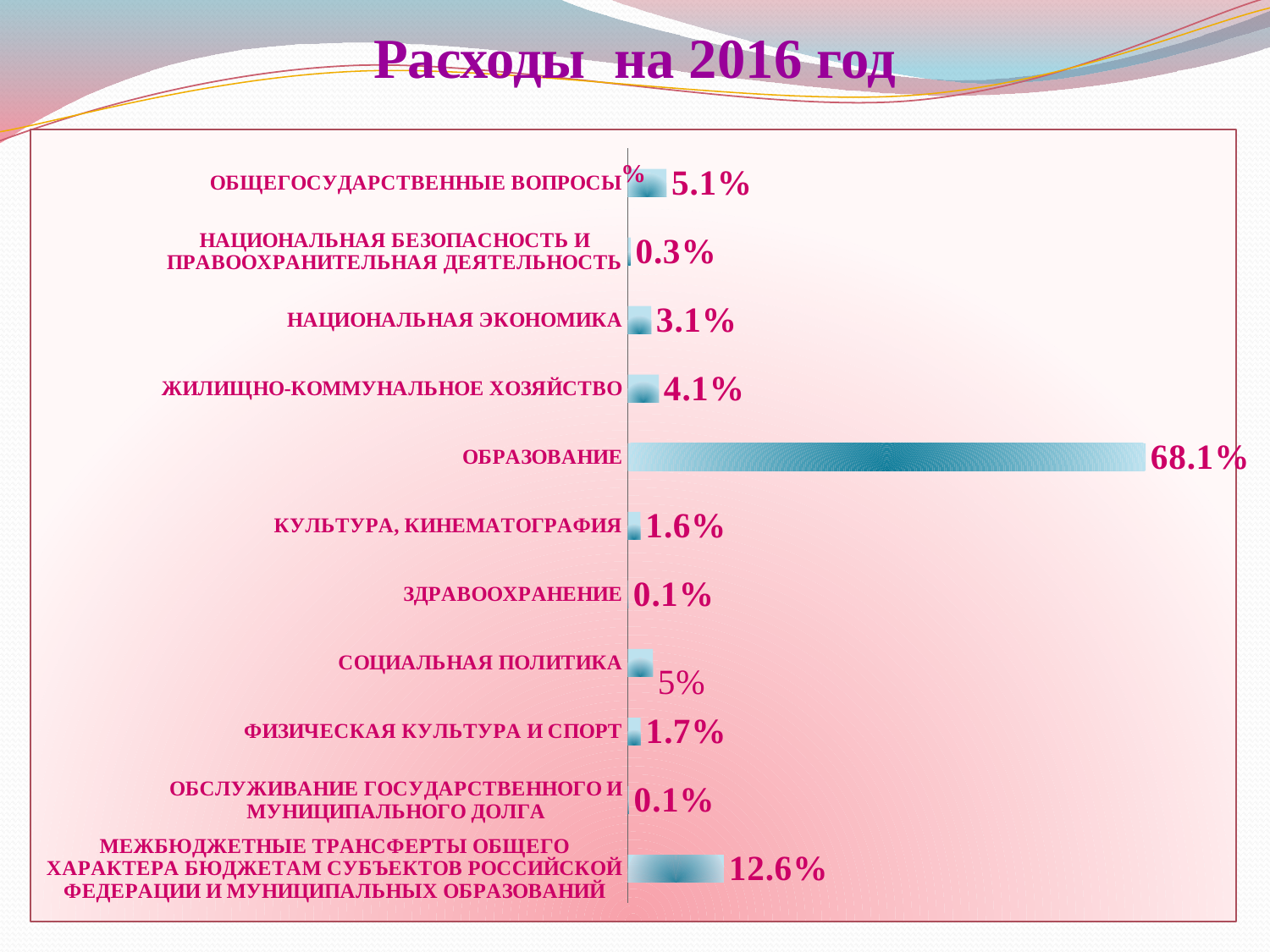

# Расходы  на 2016 год

### Chart:

| Category | % |
|---|---|
| МЕЖБЮДЖЕТНЫЕ ТРАНСФЕРТЫ ОБЩЕГО ХАРАКТЕРА БЮДЖЕТАМ СУБЪЕКТОВ РОССИЙСКОЙ ФЕДЕРАЦИИ И МУНИЦИПАЛЬНЫХ ОБРАЗОВАНИЙ | 0.12620958697725065 |
| ОБСЛУЖИВАНИЕ ГОСУДАРСТВЕННОГО И МУНИЦИПАЛЬНОГО ДОЛГА | 0.0010681172463653296 |
| ФИЗИЧЕСКАЯ КУЛЬТУРА И СПОРТ | 0.016581485118612654 |
| СОЦИАЛЬНАЯ ПОЛИТИКА | 0.032741059823244066 |
| ЗДРАВООХРАНЕНИЕ | 0.0005684478623083361 |
| КУЛЬТУРА, КИНЕМАТОГРАФИЯ | 0.01638896582512694 |
| ОБРАЗОВАНИЕ | 0.6810729010852794 |
| ЖИЛИЩНО-КОММУНАЛЬНОЕ ХОЗЯЙСТВО | 0.04063555976851919 |
| НАЦИОНАЛЬНАЯ ЭКОНОМИКА | 0.03053876690507426 |
| НАЦИОНАЛЬНАЯ БЕЗОПАСНОСТЬ И ПРАВООХРАНИТЕЛЬНАЯ ДЕЯТЕЛЬНОСТЬ | 0.0034507971589696007 |
| ОБЩЕГОСУДАРСТВЕННЫЕ ВОПРОСЫ | 0.050744269053808036 |